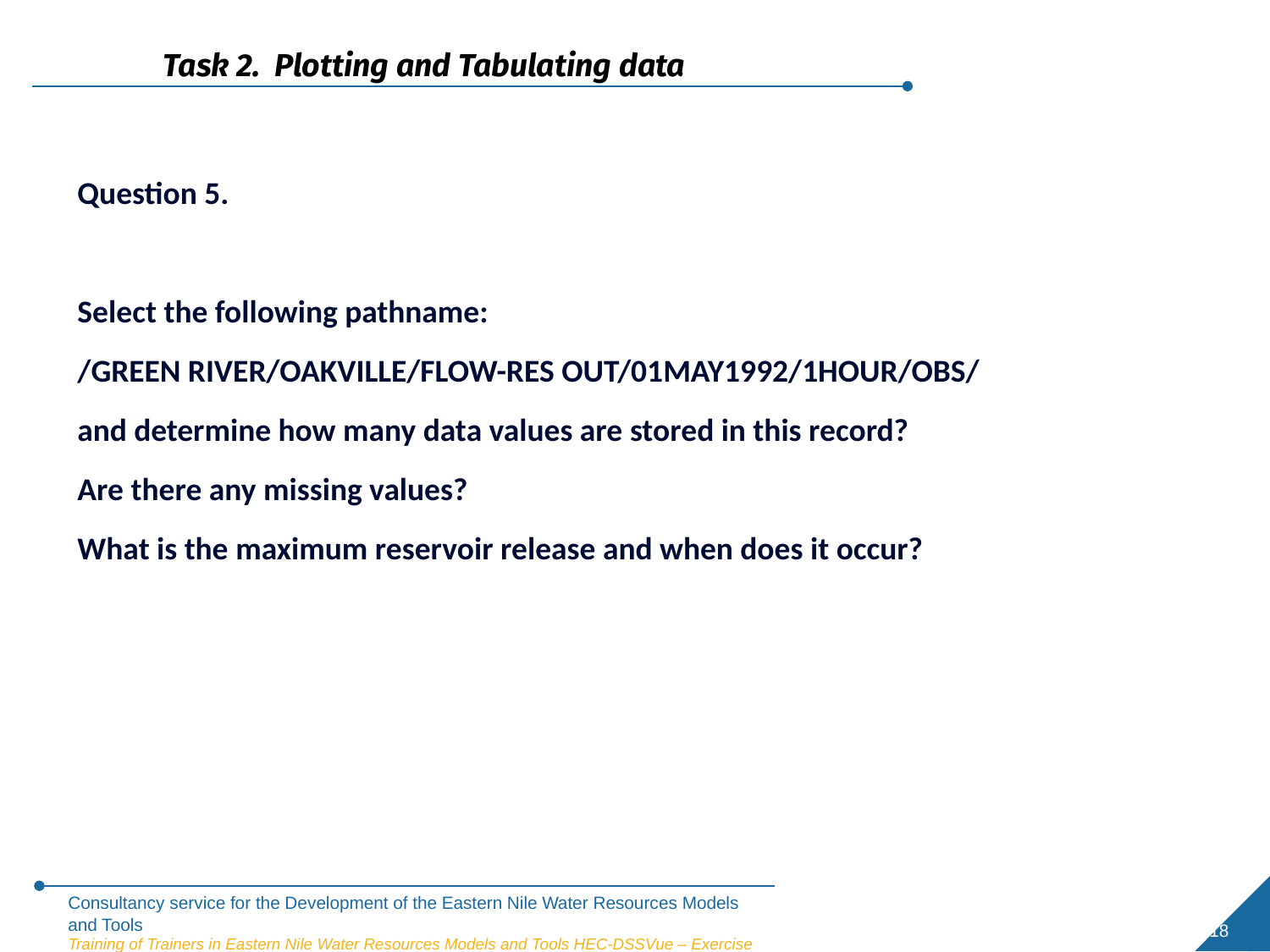

Task 2.  Plotting and Tabulating data
Question 5.

Select the following pathname:
/GREEN RIVER/OAKVILLE/FLOW-RES OUT/01MAY1992/1HOUR/OBS/
and determine how many data values are stored in this record?
Are there any missing values?
What is the maximum reservoir release and when does it occur?